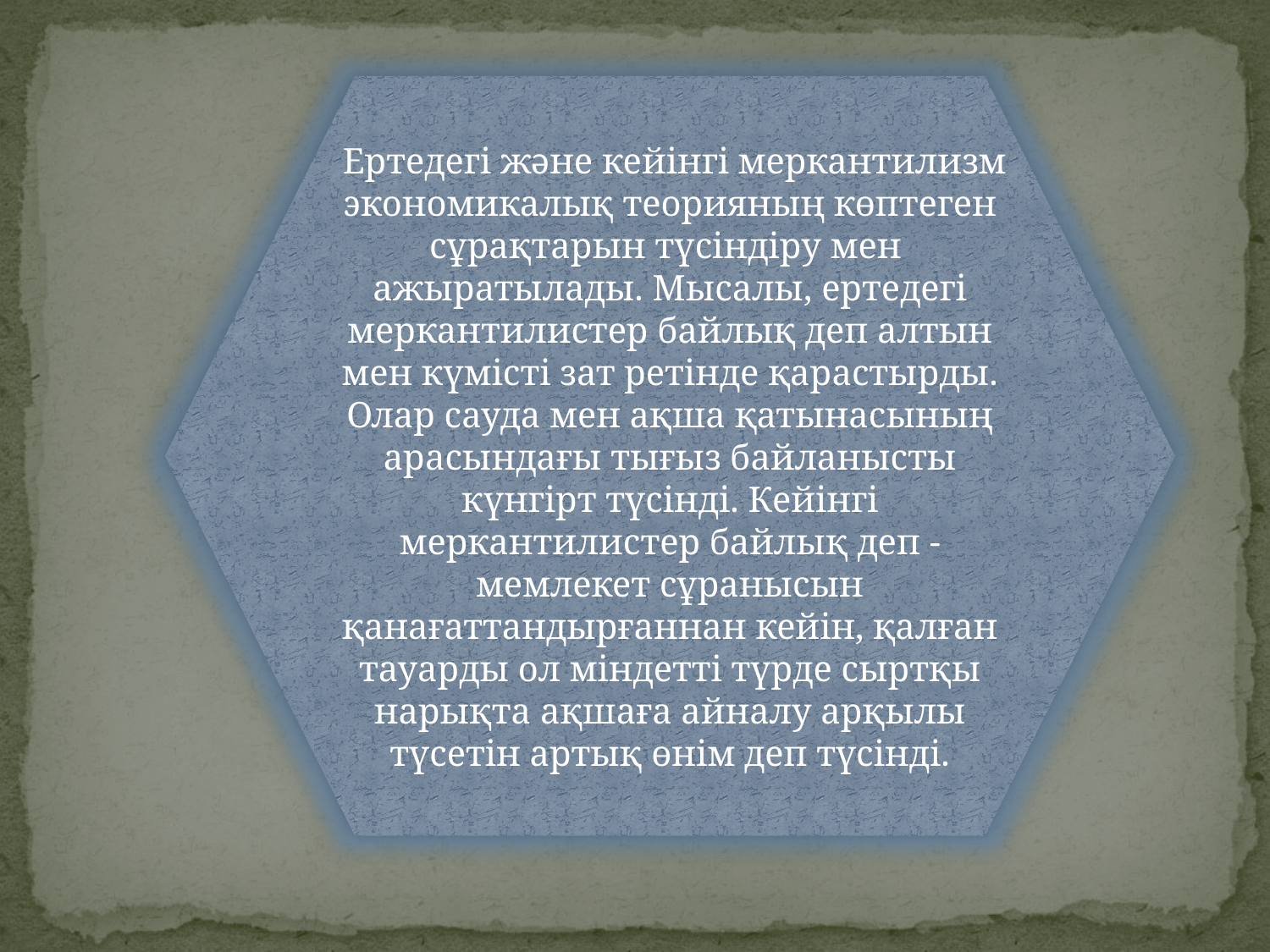

Ертедегі және кейінгі меркантилизм экономикалық теорияның көптеген сұрақтарын түсіндіру мен  ажыратылады. Мысалы, ертедегі меркантилистер байлық деп алтын мен күмісті зат ретінде қарастырды. Олар сауда мен ақша қатынасының арасындағы тығыз байланысты күнгірт түсінді. Кейінгі меркантилистер байлық деп - мемлекет сұранысын қанағаттандырғаннан кейін, қалған тауарды ол міндетті түрде сыртқы нарықта ақшаға айналу арқылы түсетін артық өнім деп түсінді.